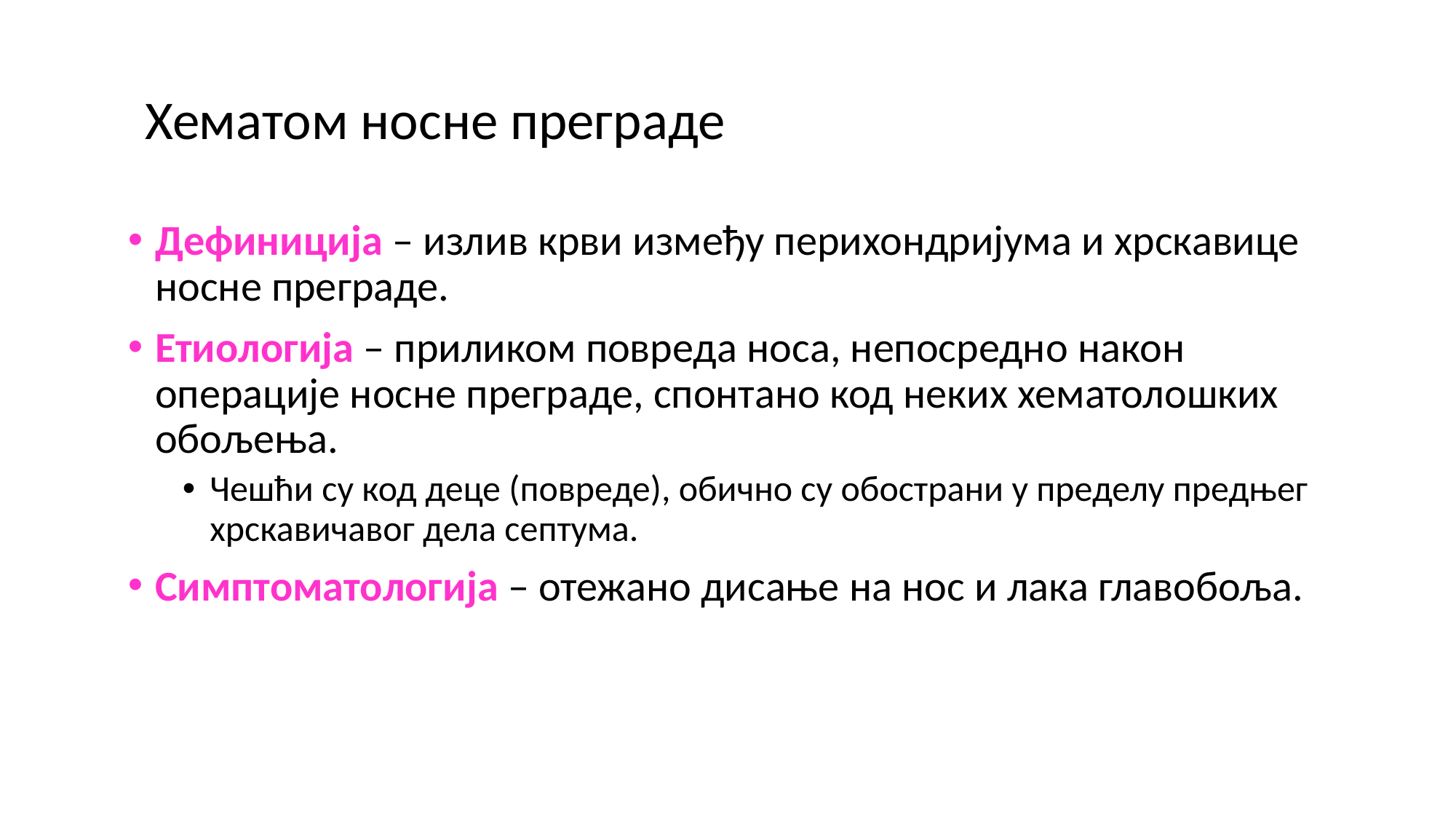

# Хематом носне преграде
Дефиниција – излив крви између перихондријума и хрскавице носне преграде.
Етиологија – приликом повреда носа, непосредно након операције носне преграде, спонтано код неких хематолошких обољења.
Чешћи су код деце (повреде), обично су обострани у пределу предњег хрскавичавог дела септума.
Симптоматологија – отежано дисање на нос и лака главобоља.